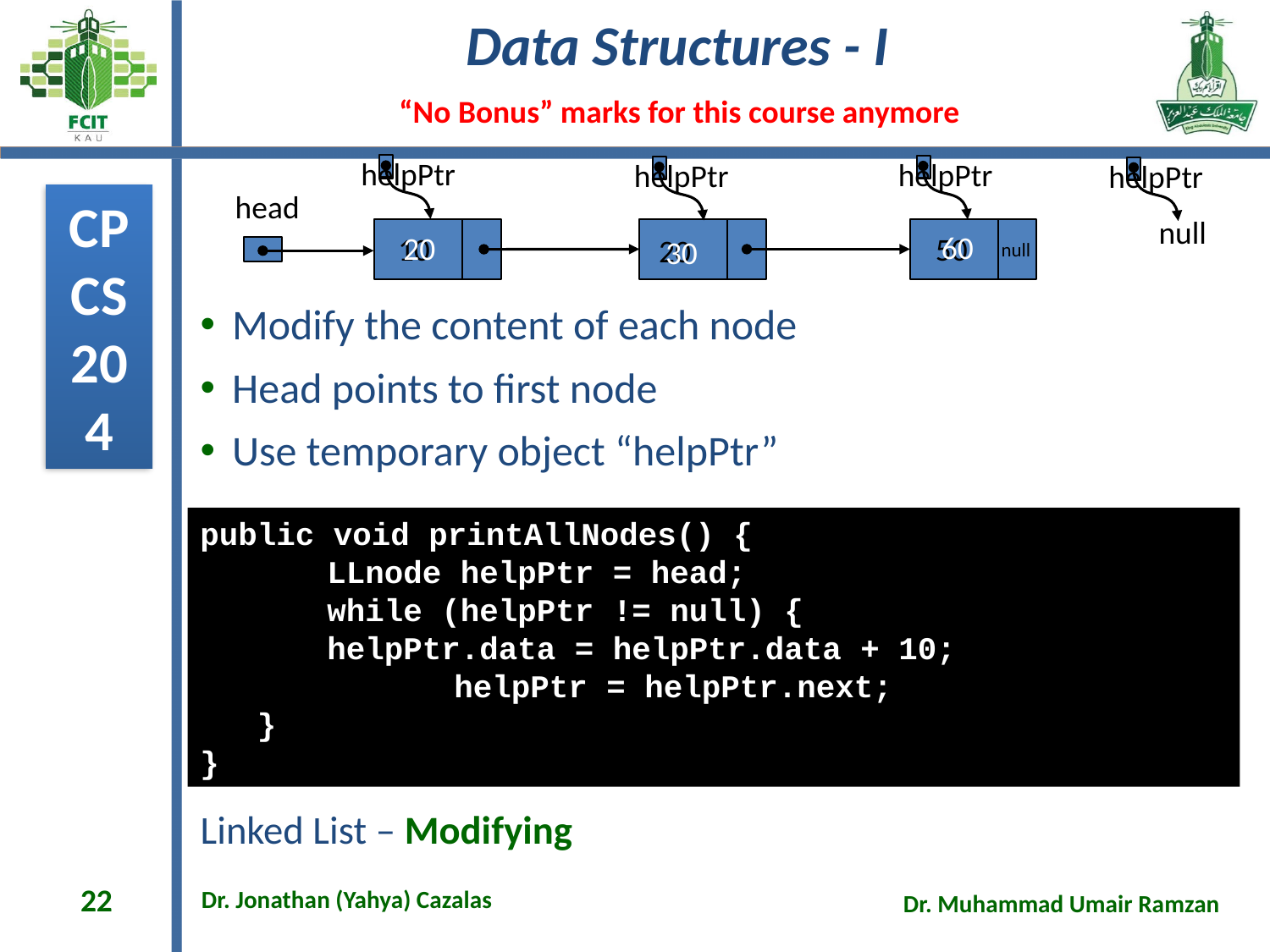

helpPtr

helpPtr

helpPtr

helpPtr

head
null

60
20
10
50
20
30
null

Modify the content of each node
Head points to first node
Use temporary object “helpPtr”

public void printAllNodes() {
 	LLnode helpPtr = head;
	while (helpPtr != null) {
      	helpPtr.data = helpPtr.data + 10;
 		helpPtr = helpPtr.next;
   }
}
# Linked List – Modifying
22